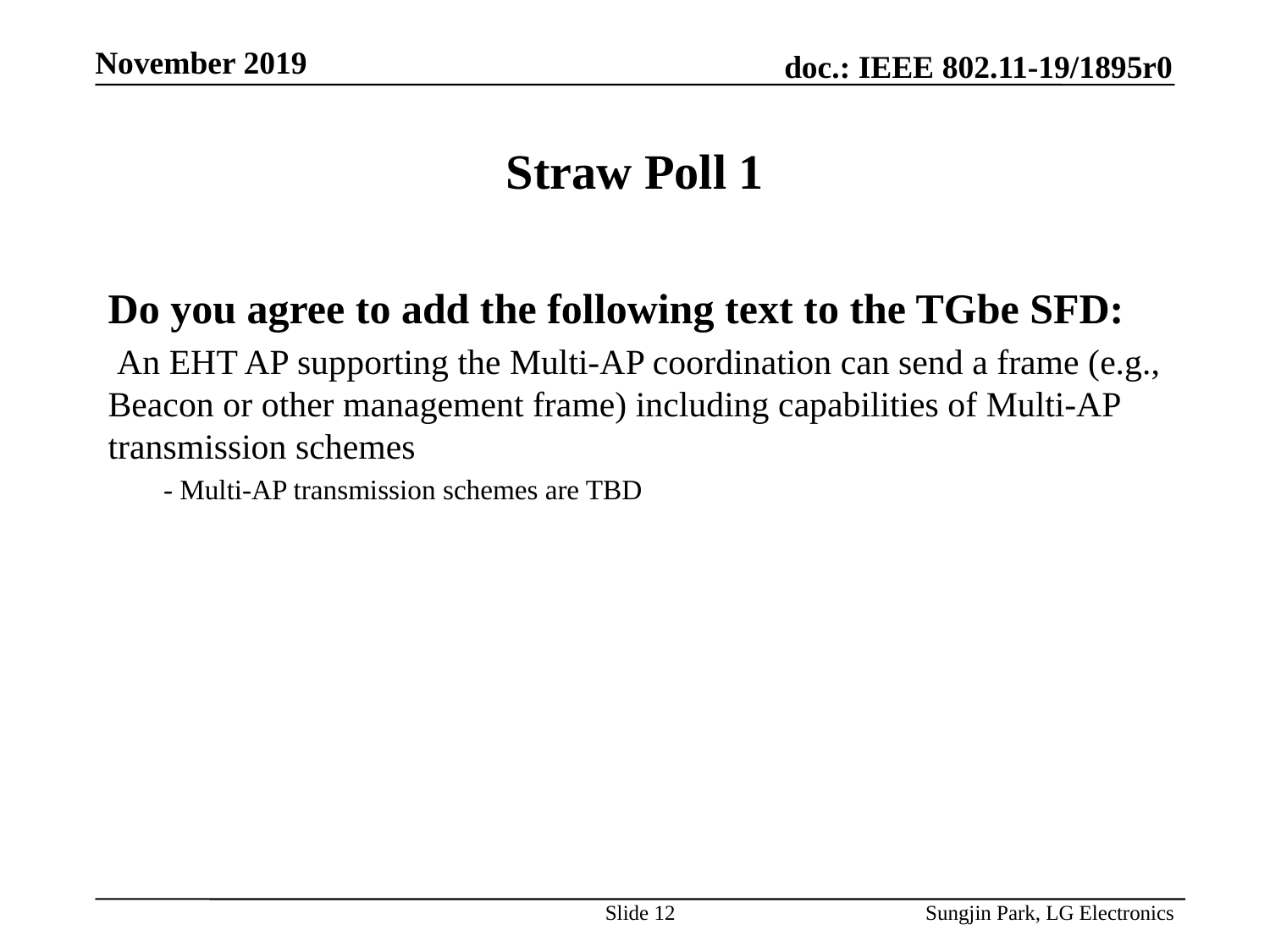

# Straw Poll 1
Do you agree to add the following text to the TGbe SFD:
 An EHT AP supporting the Multi-AP coordination can send a frame (e.g., Beacon or other management frame) including capabilities of Multi-AP transmission schemes
- Multi-AP transmission schemes are TBD

Slide 12